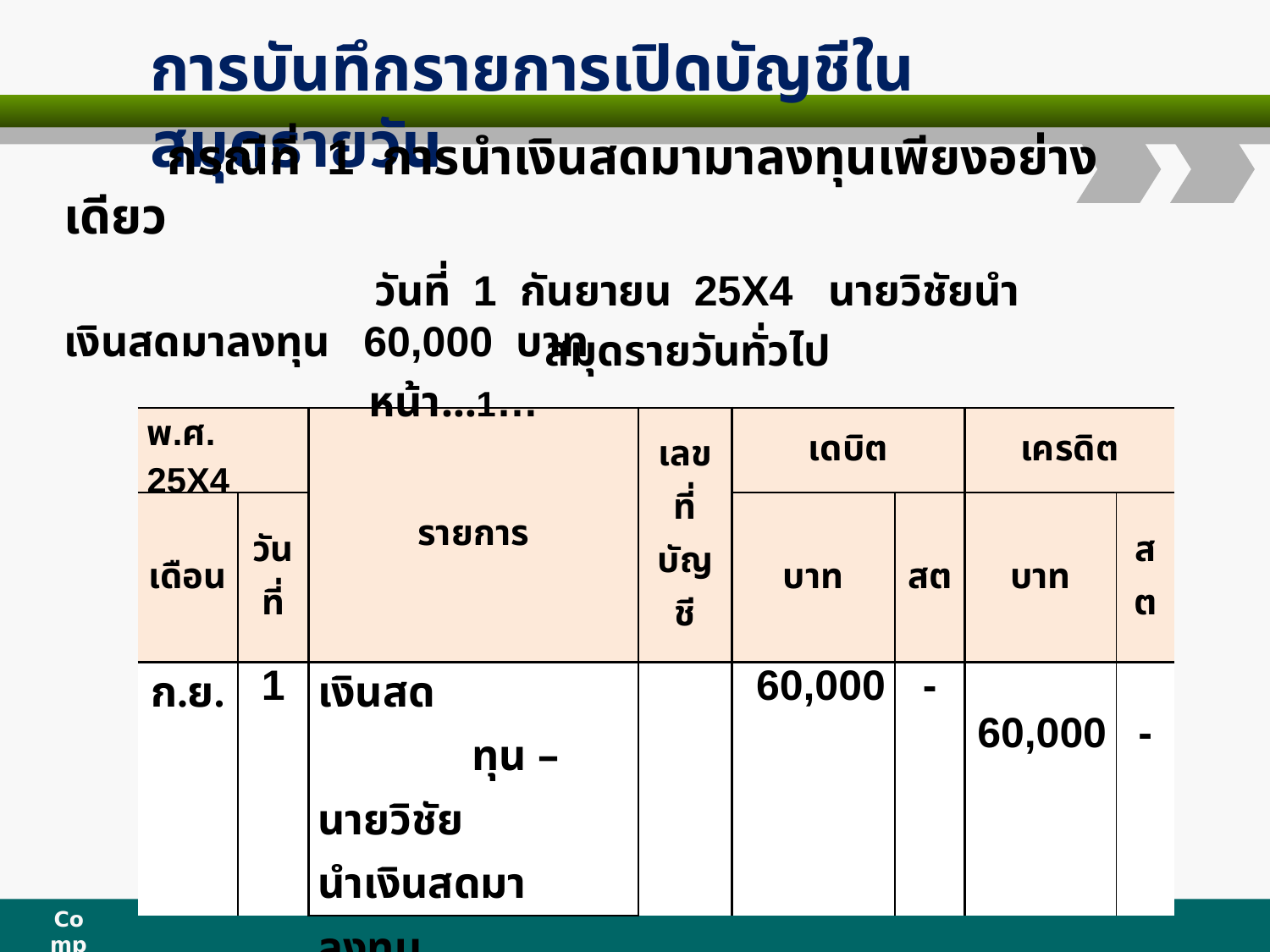

การบันทึกรายการเปิดบัญชีในสมุดรายวัน
              กรณีที่  1  การนำเงินสดมามาลงทุนเพียงอย่างเดียว

                                          วันที่  1  กันยายน  25X4   นายวิชัยนำเงินสดมาลงทุน   60,000  บาท

                                                  สมุดรายวันทั่วไป                                                  หน้า…1…
| พ.ศ. 25X4 |  | รายการ | เลขที่บัญชี | เดบิต |  | เครดิต |  |
| --- | --- | --- | --- | --- | --- | --- | --- |
| เดือน | วันที่ |  |  | บาท | สต | บาท | สต |
| ก.ย. | 1 | เงินสด ทุน – นายวิชัย นำเงินสดมาลงทุน |  | 60,000 | - | 60,000 | - |
Company Logo